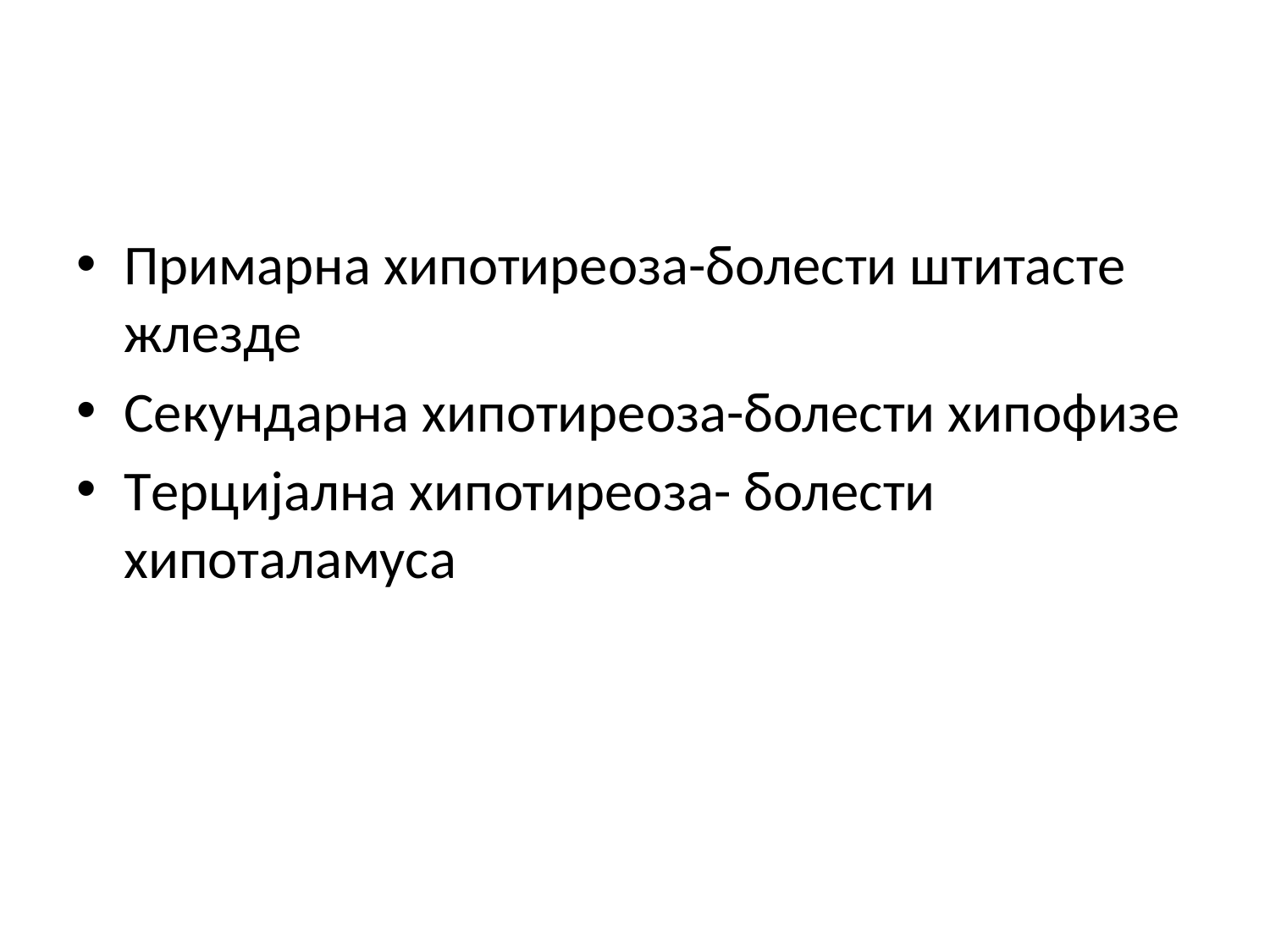

#
Примарнa хипотиреоза-болести штитасте жлезде
Секундарна хипотиреоза-болести хипофизе
Терцијална хипотиреоза- болести хипоталамуса